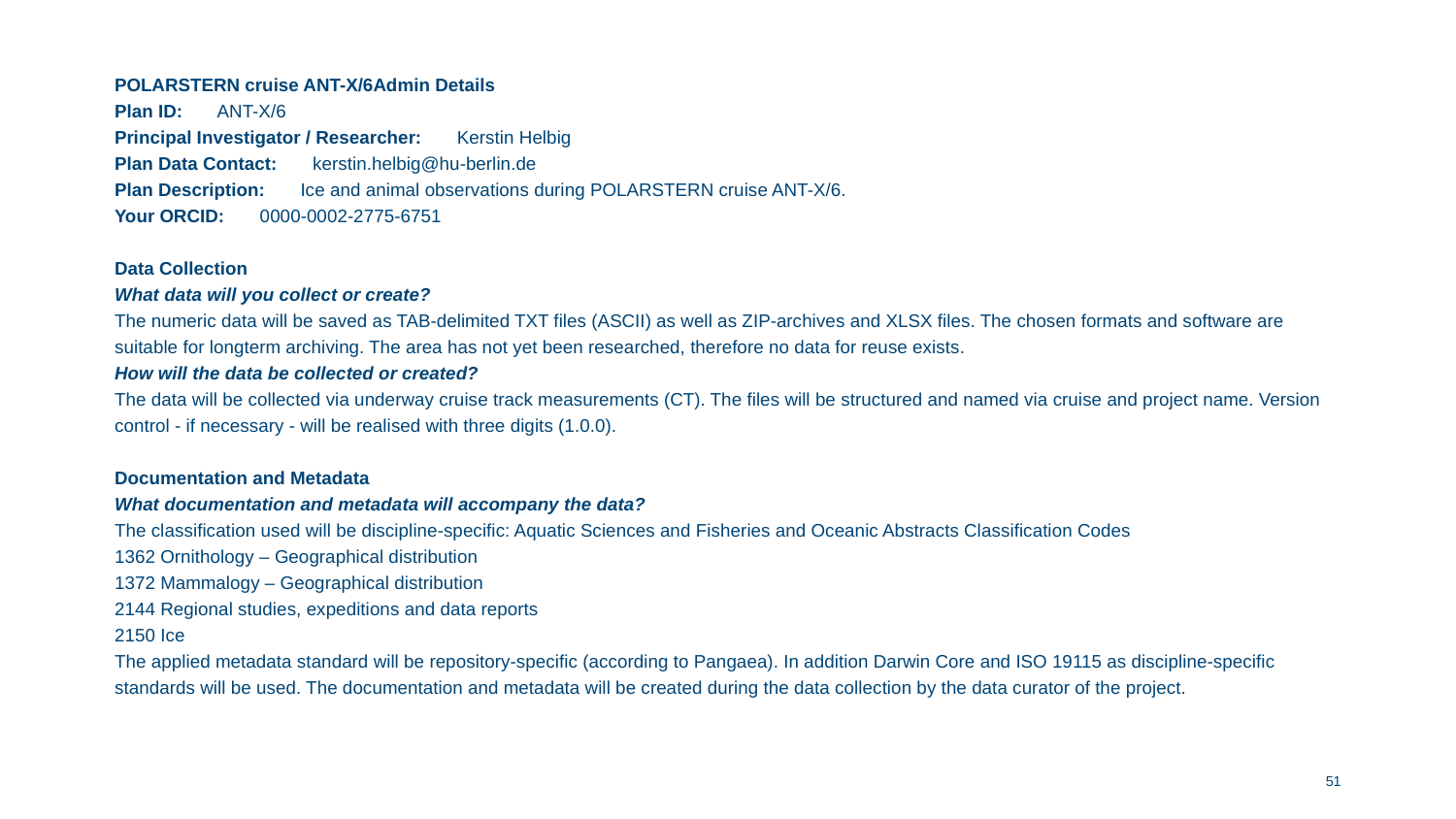

POLARSTERN cruise ANT-X/6Admin Details
Plan ID:       ANT-X/6
Principal Investigator / Researcher:       Kerstin Helbig
Plan Data Contact:       kerstin.helbig@hu-berlin.de
Plan Description:       Ice and animal observations during POLARSTERN cruise ANT-X/6.
Your ORCID:       0000-0002-2775-6751

Data Collection
What data will you collect or create?
The numeric data will be saved as TAB-delimited TXT files (ASCII) as well as ZIP-archives and XLSX files. The chosen formats and software are suitable for longterm archiving. The area has not yet been researched, therefore no data for reuse exists.
How will the data be collected or created?
The data will be collected via underway cruise track measurements (CT). The files will be structured and named via cruise and project name. Version control - if necessary - will be realised with three digits (1.0.0).

Documentation and Metadata
What documentation and metadata will accompany the data?
The classification used will be discipline-specific: Aquatic Sciences and Fisheries and Oceanic Abstracts Classification Codes
1362 Ornithology – Geographical distribution
1372 Mammalogy – Geographical distribution
2144 Regional studies, expeditions and data reports
2150 Ice
The applied metadata standard will be repository-specific (according to Pangaea). In addition Darwin Core and ISO 19115 as discipline-specific standards will be used. The documentation and metadata will be created during the data collection by the data curator of the project.

51